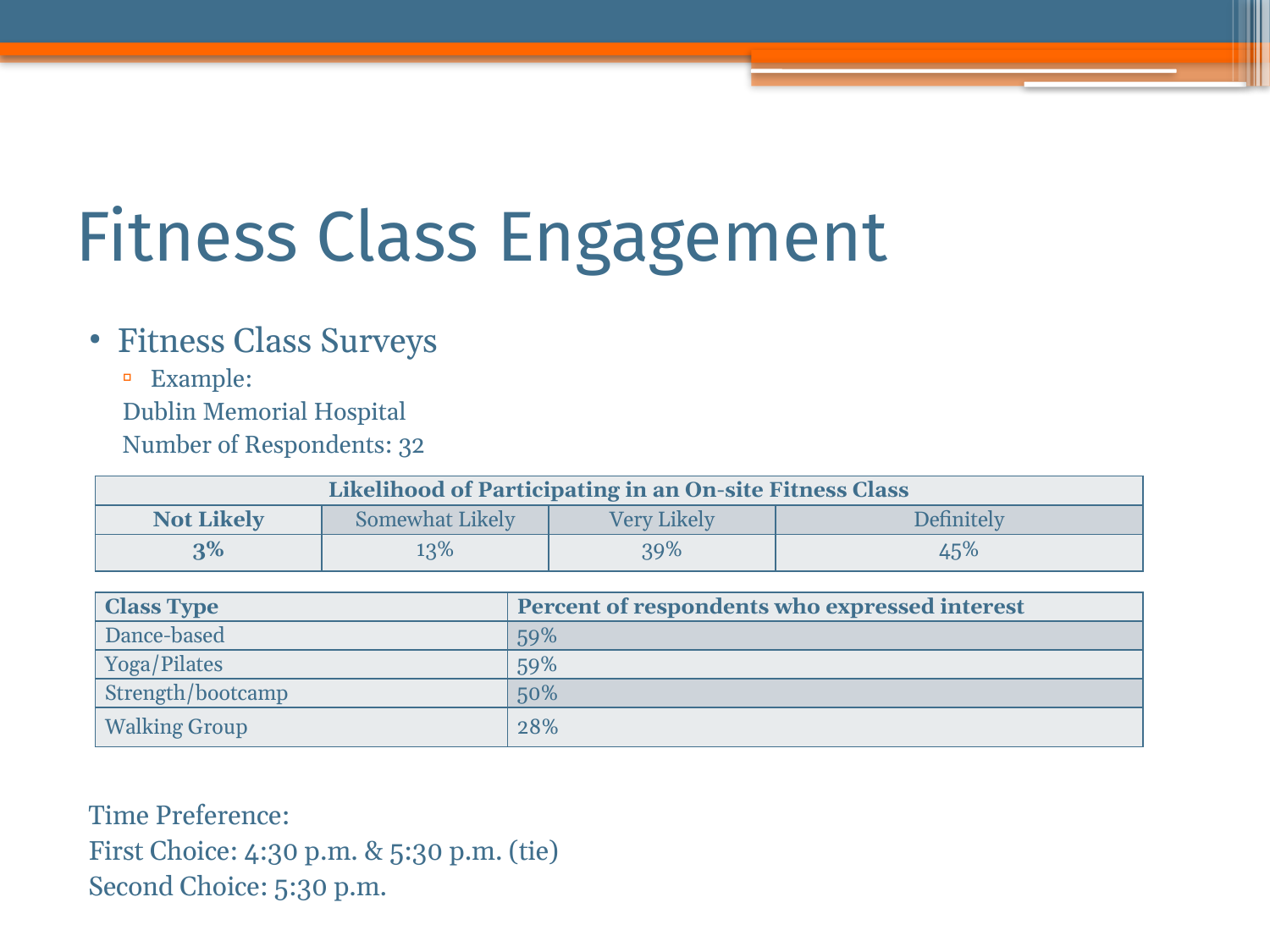

# Fitness Class Engagement
Fitness Class Surveys
Example:
Dublin Memorial Hospital
Number of Respondents: 32

Time Preference:
	First Choice: 4:30 p.m. & 5:30 p.m. (tie)
	Second Choice: 5:30 p.m.

| Likelihood of Participating in an On-site Fitness Class |  |  |  |
| --- | --- | --- | --- |
| Not Likely | Somewhat Likely | Very Likely | Definitely |
| 3% | 13% | 39% | 45% |
| Class Type | Percent of respondents who expressed interest |
| --- | --- |
| Dance-based | 59% |
| Yoga/Pilates | 59% |
| Strength/bootcamp | 50% |
| Walking Group | 28% |